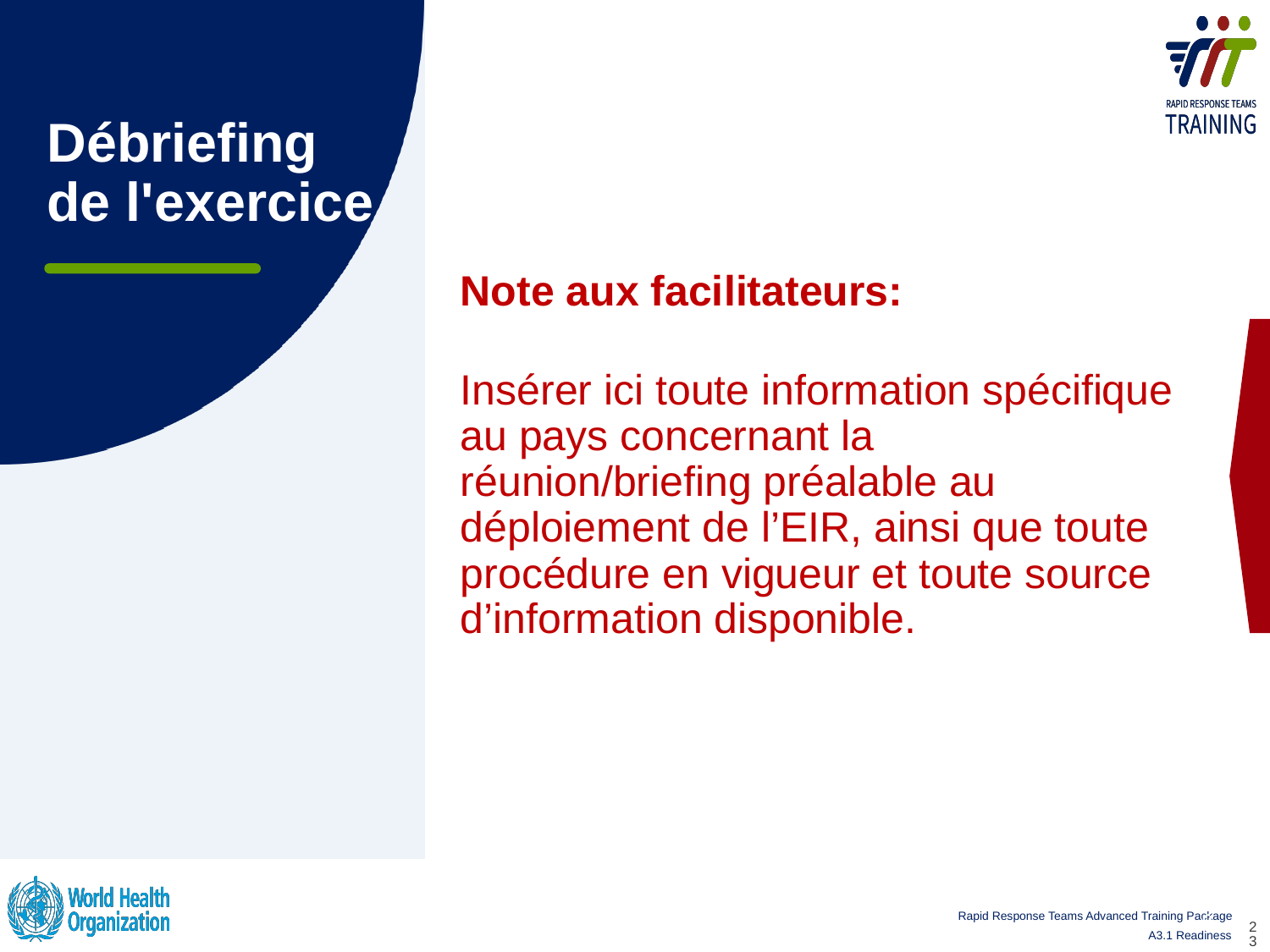

# Débriefing de l'exercice
Note aux facilitateurs:

Insérer ici toute information spécifique au pays concernant la réunion/briefing préalable au déploiement de l’EIR, ainsi que toute procédure en vigueur et toute source d’information disponible.

23